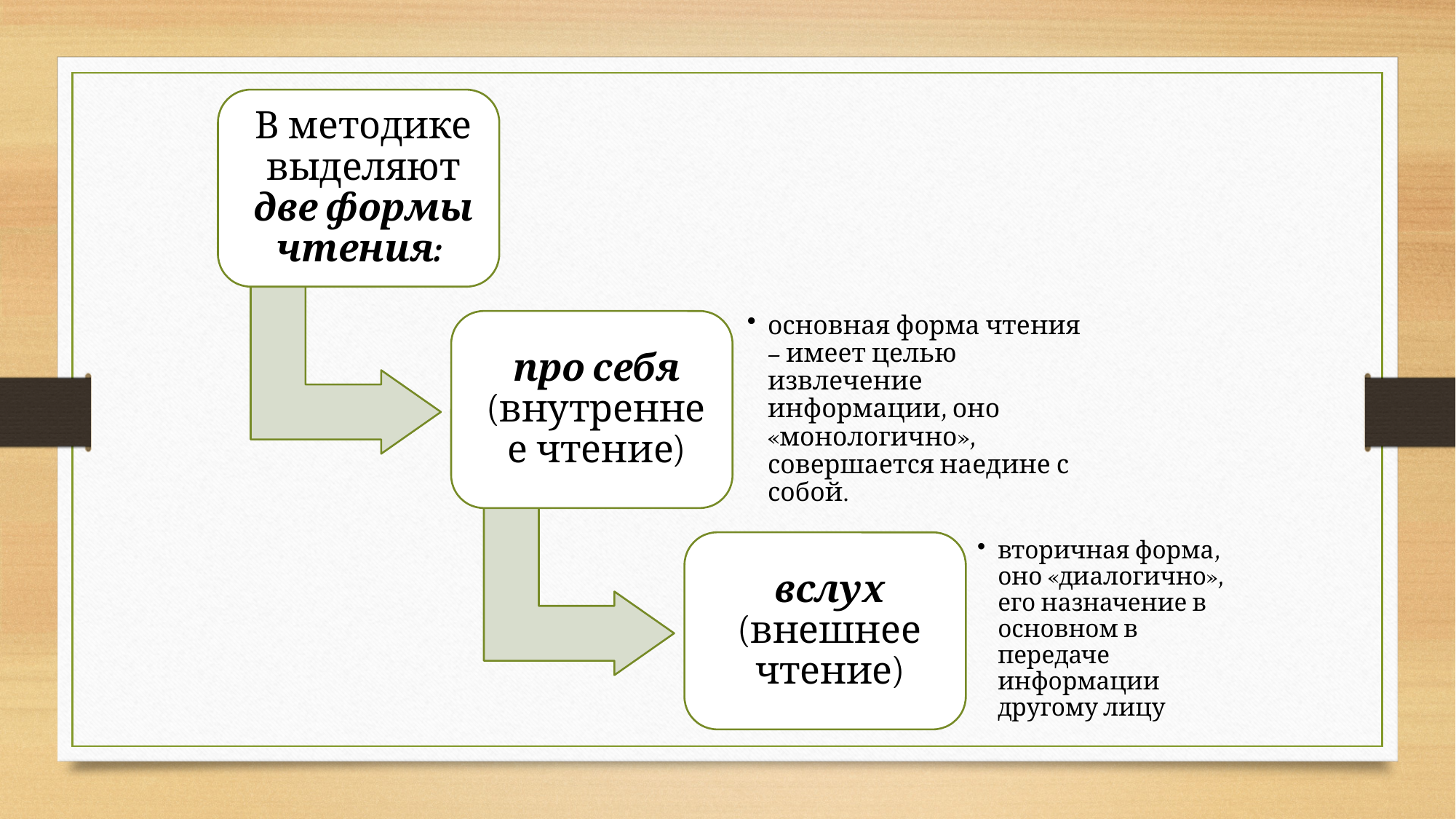

В методике выделяют две формы чтения:
про себя (внутреннее чтение)
основная форма чтения – имеет целью извлечение информации, оно «монологично», совершается наедине с собой.
вслух (внешнее чтение)
вторичная форма, оно «диалогично», его назначение в основном в передаче информации другому лицу